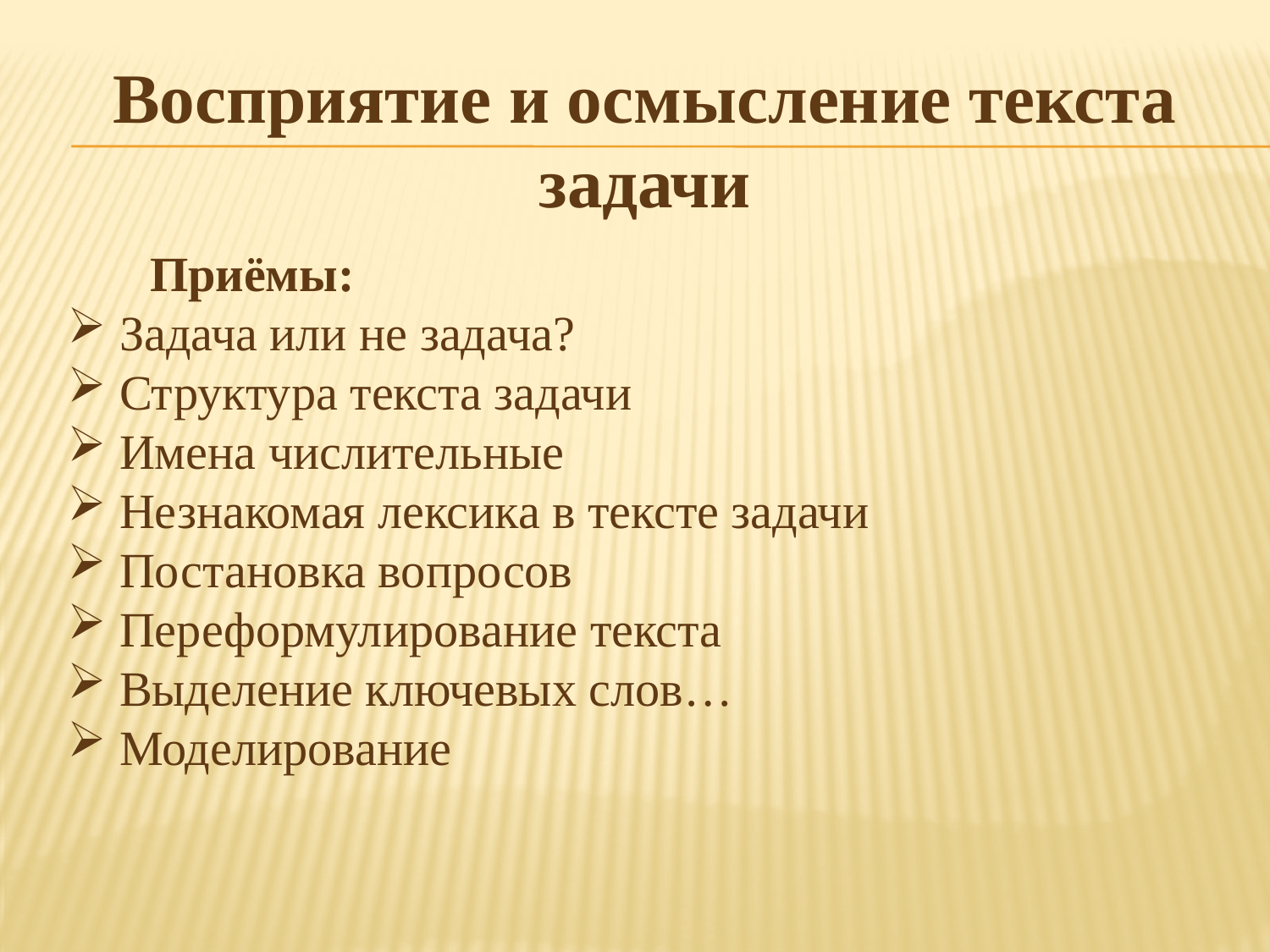

Восприятие и осмысление текста задачи
      Приёмы:
 Задача или не задача?
 Структура текста задачи
 Имена числительные
 Незнакомая лексика в тексте задачи
 Постановка вопросов
 Переформулирование текста
 Выделение ключевых слов…
 Моделирование